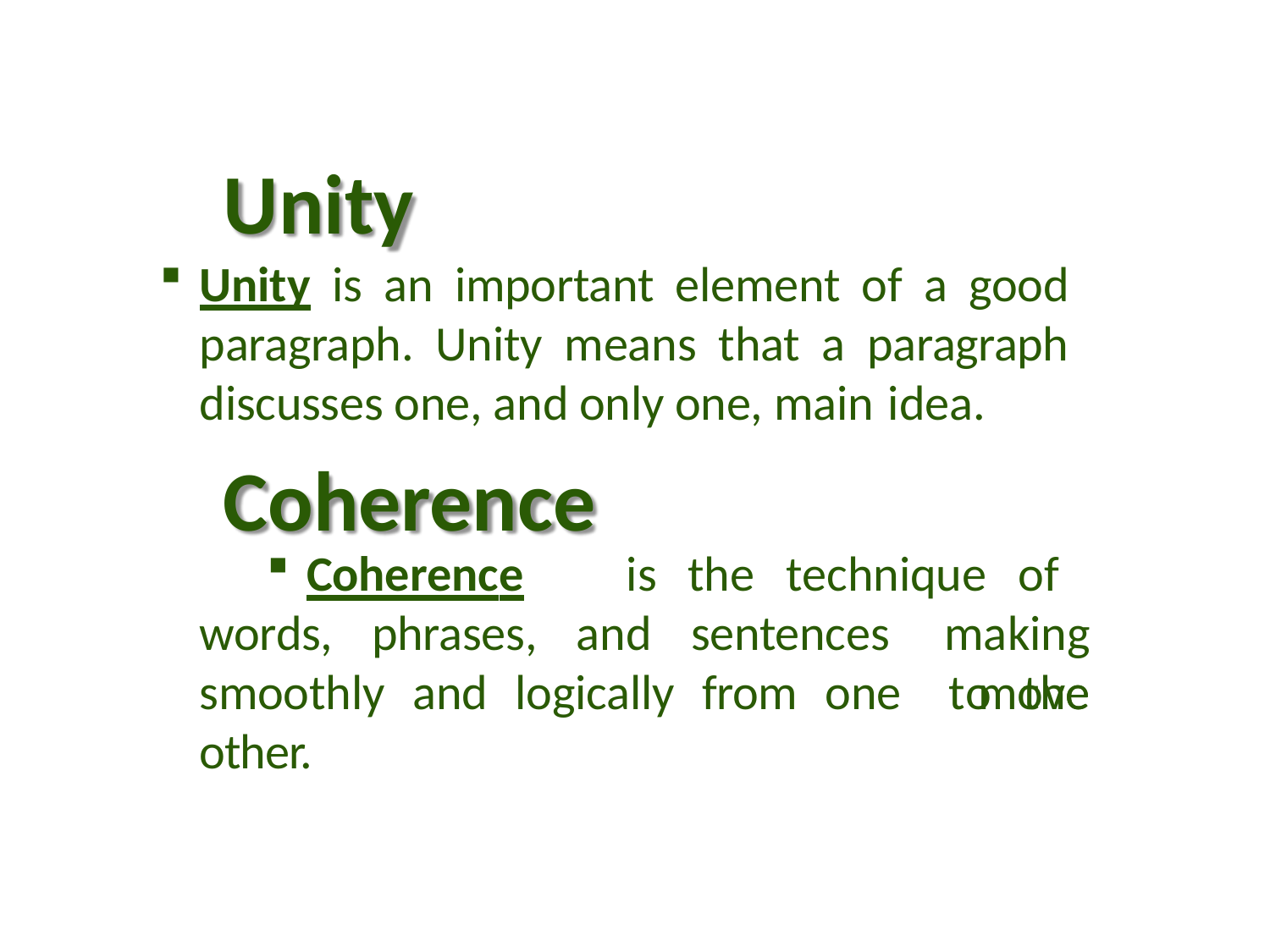

Unity
Unity is an important element of a good  paragraph. Unity means that a paragraph  discusses one, and only one, main idea.
Coherence

Coherence		is	the	technique	of	making
move
words, phrases, and sentences  smoothly and logically from one  other.
to	the